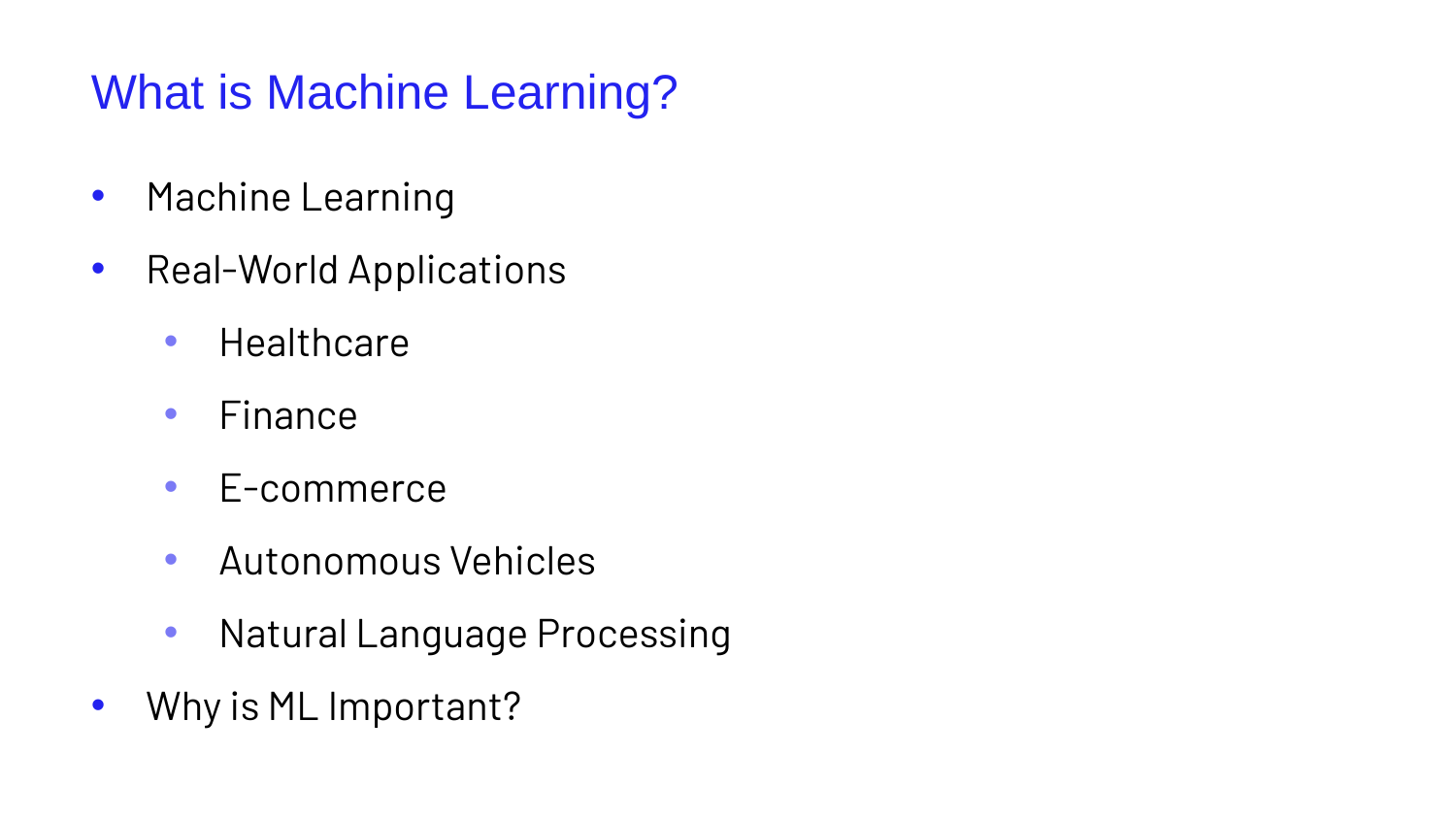

What is Machine Learning?
Machine Learning
Real-World Applications
Healthcare
Finance
E-commerce
Autonomous Vehicles
Natural Language Processing
Why is ML Important?